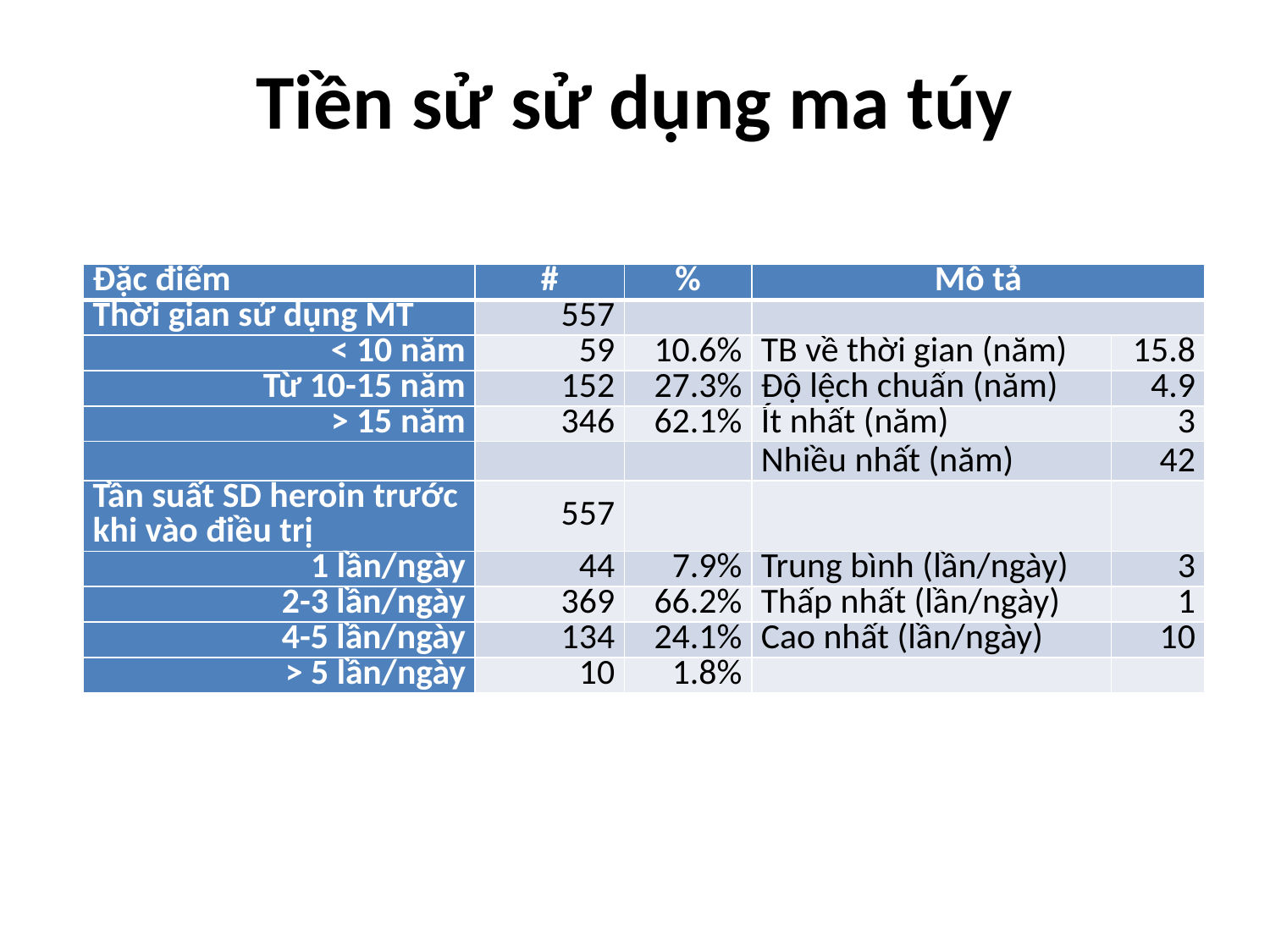

# Tiền sử sử dụng ma túy
| Đặc điểm | # | % | Mô tả |  |
| --- | --- | --- | --- | --- |
| Thời gian sử dụng MT | 557 |  |  |  |
| < 10 năm | 59 | 10.6% | TB về thời gian (năm) | 15.8 |
| Từ 10-15 năm | 152 | 27.3% | Độ lệch chuẩn (năm) | 4.9 |
| > 15 năm | 346 | 62.1% | Ít nhất (năm) | 3 |
|  |  |  | Nhiều nhất (năm) | 42 |
| Tần suất SD heroin trước khi vào điều trị | 557 |  |  |  |
| 1 lần/ngày | 44 | 7.9% | Trung bình (lần/ngày) | 3 |
| 2-3 lần/ngày | 369 | 66.2% | Thấp nhất (lần/ngày) | 1 |
| 4-5 lần/ngày | 134 | 24.1% | Cao nhất (lần/ngày) | 10 |
| > 5 lần/ngày | 10 | 1.8% |  |  |